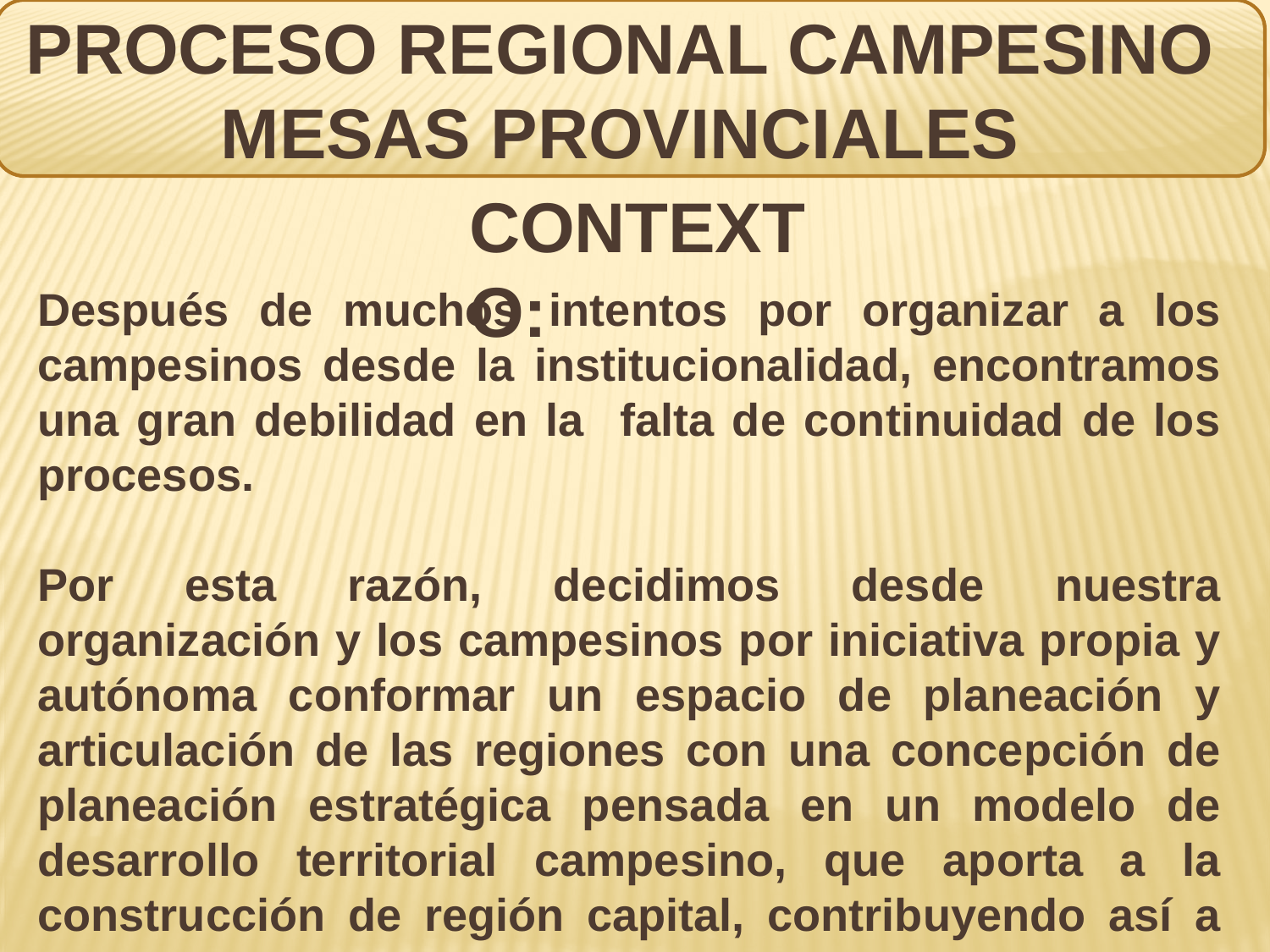

PROCESO REGIONAL CAMPESINO
MESAS PROVINCIALES
CONTEXTO:
Después de muchos intentos por organizar a los campesinos desde la institucionalidad, encontramos una gran debilidad en la  falta de continuidad de los procesos.

Por esta razón, decidimos desde nuestra organización y los campesinos por iniciativa propia y autónoma conformar un espacio de planeación y articulación de las regiones con una concepción de planeación estratégica pensada en un modelo de desarrollo territorial campesino, que aporta a la construcción de región capital, contribuyendo así a las  administraciones públicas, privadas y académicas  y sus programas institucionales.